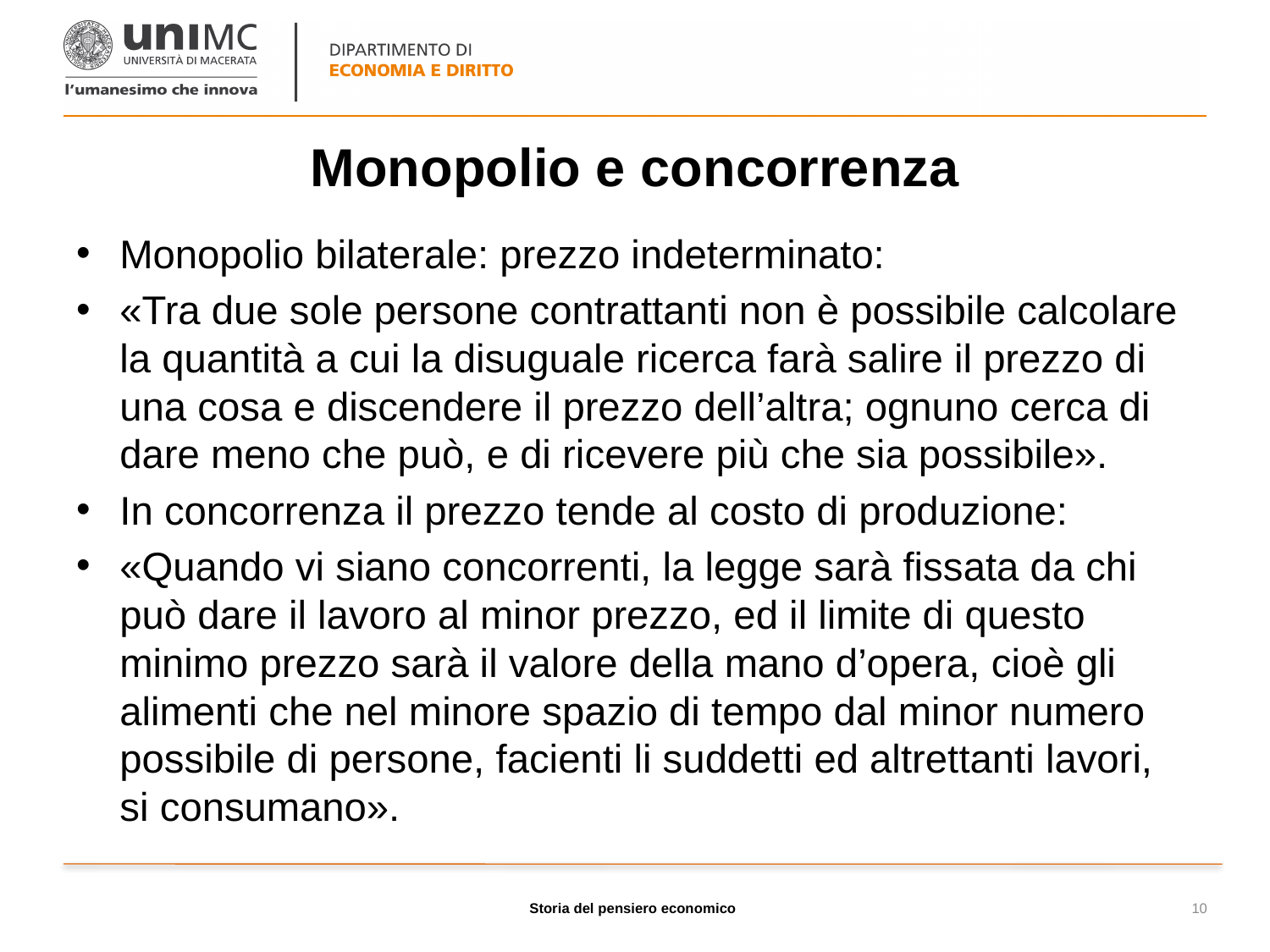

# Monopolio e concorrenza
Monopolio bilaterale: prezzo indeterminato:
«Tra due sole persone contrattanti non è possibile calcolare la quantità a cui la disuguale ricerca farà salire il prezzo di una cosa e discendere il prezzo dell’altra; ognuno cerca di dare meno che può, e di ricevere più che sia possibile».
In concorrenza il prezzo tende al costo di produzione:
«Quando vi siano concorrenti, la legge sarà fissata da chi può dare il lavoro al minor prezzo, ed il limite di questo minimo prezzo sarà il valore della mano d’opera, cioè gli alimenti che nel minore spazio di tempo dal minor numero possibile di persone, facienti li suddetti ed altrettanti lavori, si consumano».
Storia del pensiero economico
10